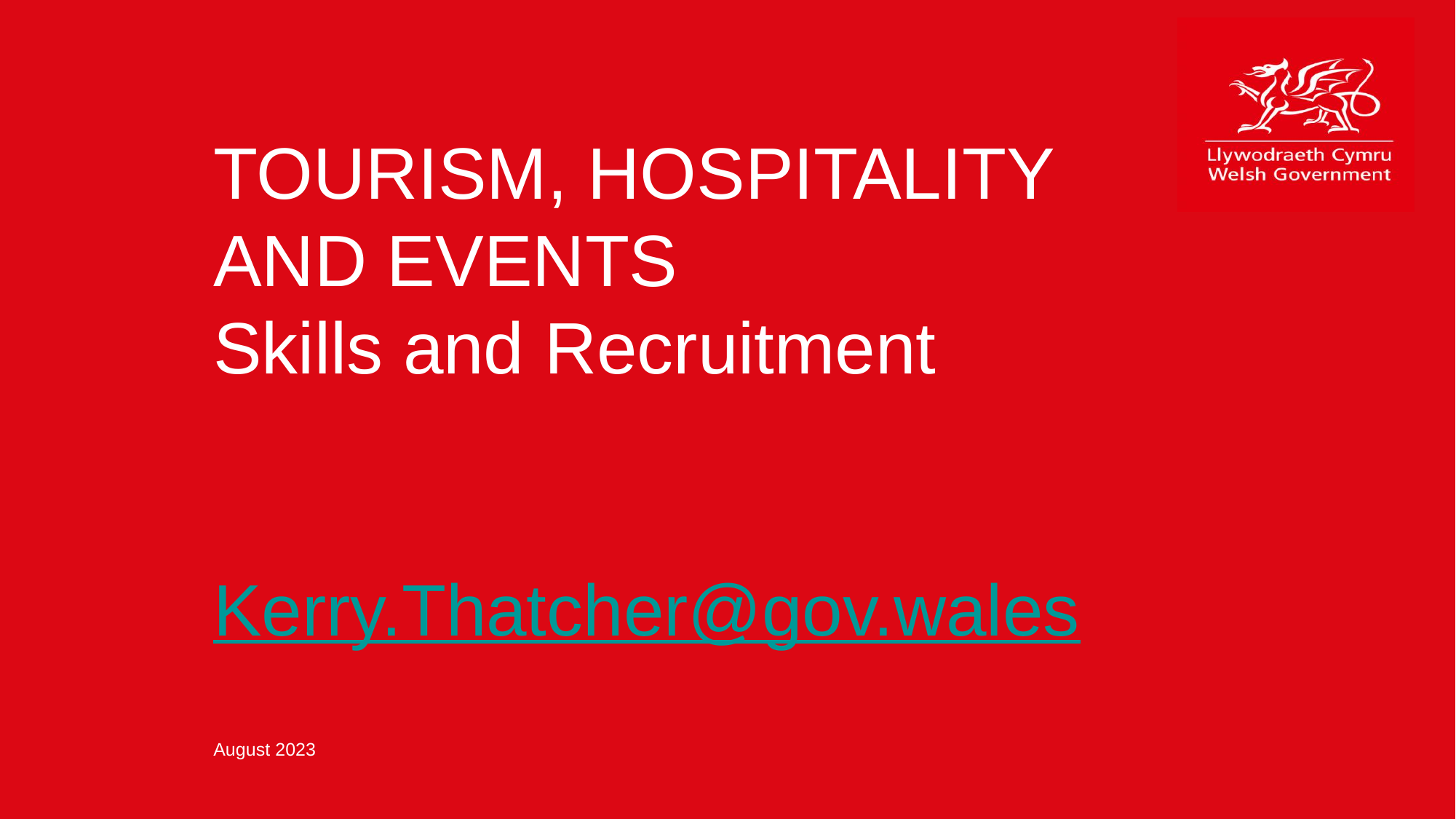

# TOURISM, HOSPITALITY AND EVENTS Skills and Recruitment Kerry.Thatcher@gov.wales August 2023